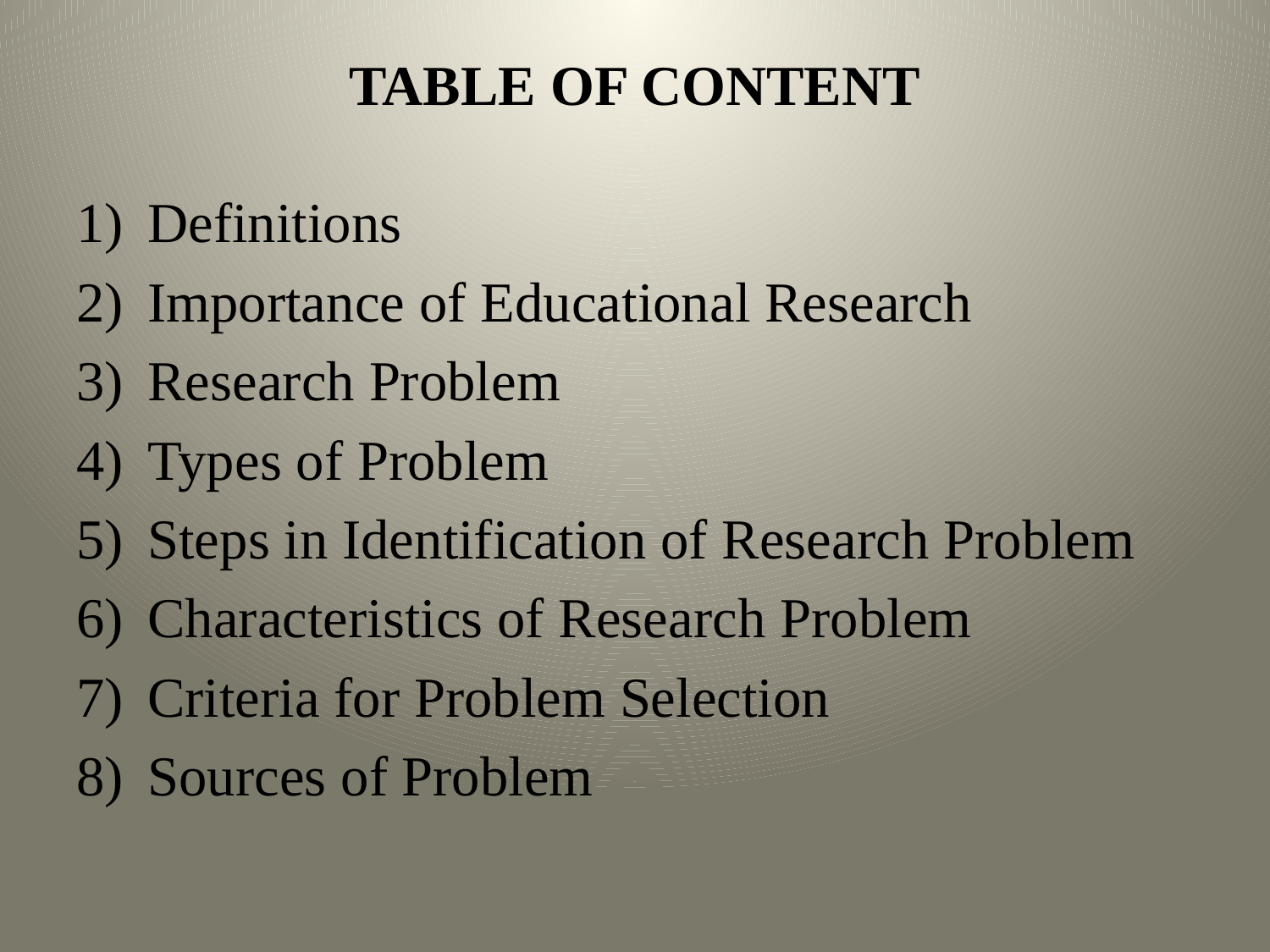

# TABLE OF CONTENT
Definitions
Importance of Educational Research
Research Problem
Types of Problem
Steps in Identification of Research Problem
Characteristics of Research Problem
Criteria for Problem Selection
Sources of Problem